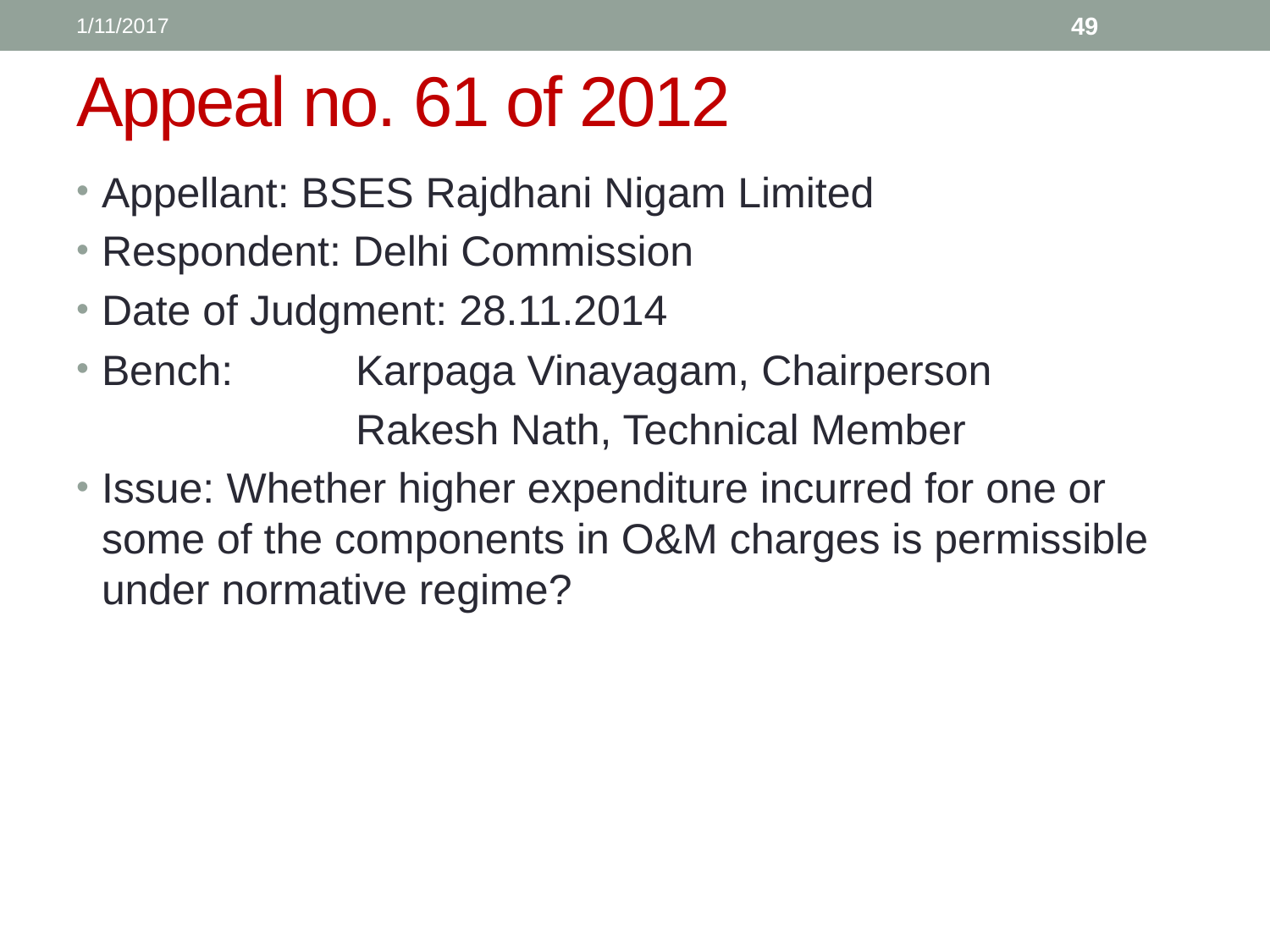

1/11/2017
49
# Appeal no. 61 of 2012
Appellant: BSES Rajdhani Nigam Limited
Respondent: Delhi Commission
Date of Judgment: 28.11.2014
Bench: 	Karpaga Vinayagam, Chairperson
			Rakesh Nath, Technical Member
Issue: Whether higher expenditure incurred for one or some of the components in O&M charges is permissible under normative regime?